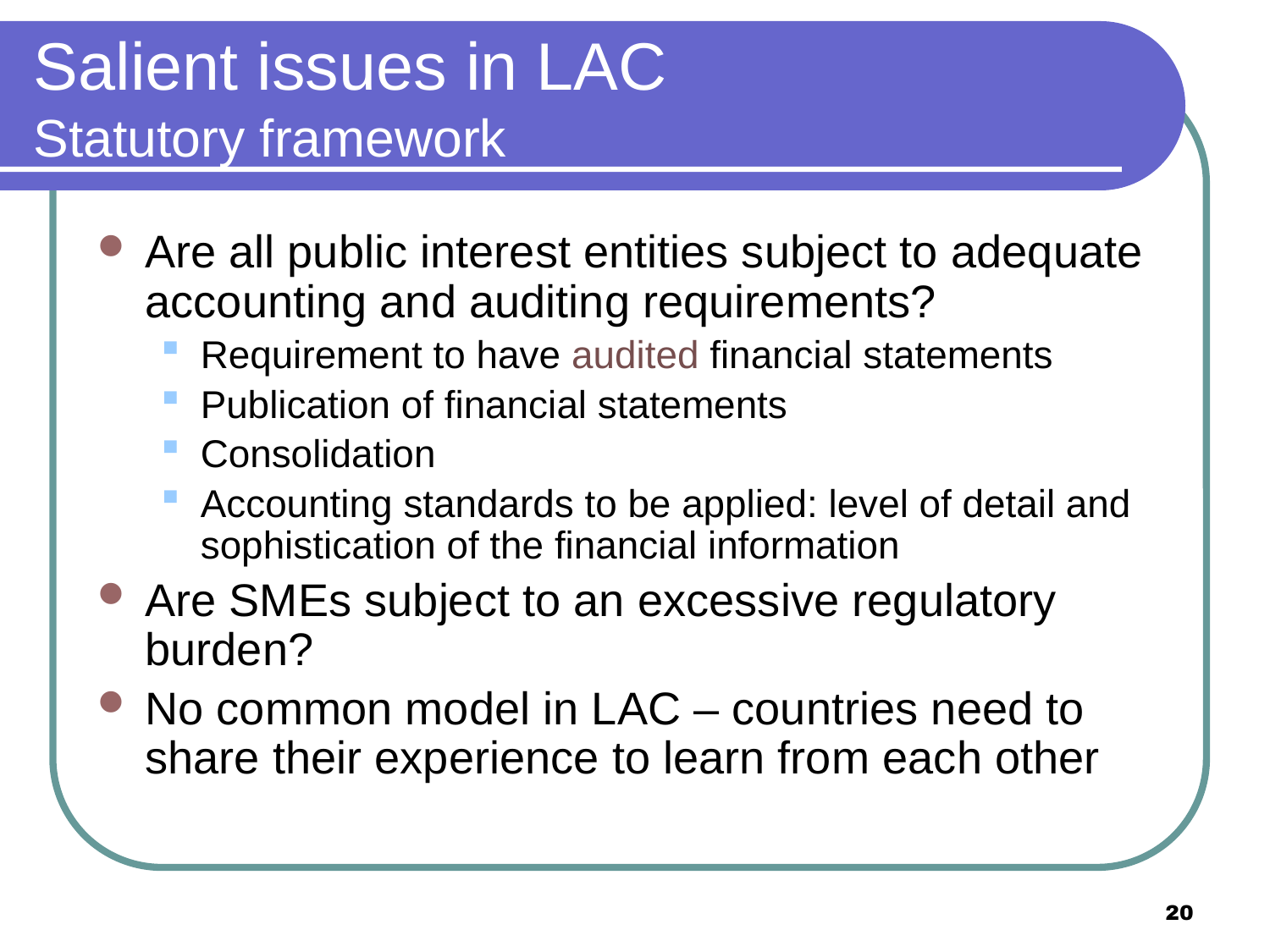

# Salient issues in LAC Statutory framework
Are all public interest entities subject to adequate accounting and auditing requirements?
Requirement to have audited financial statements
Publication of financial statements
Consolidation
Accounting standards to be applied: level of detail and sophistication of the financial information
Are SMEs subject to an excessive regulatory burden?
No common model in LAC – countries need to share their experience to learn from each other
20